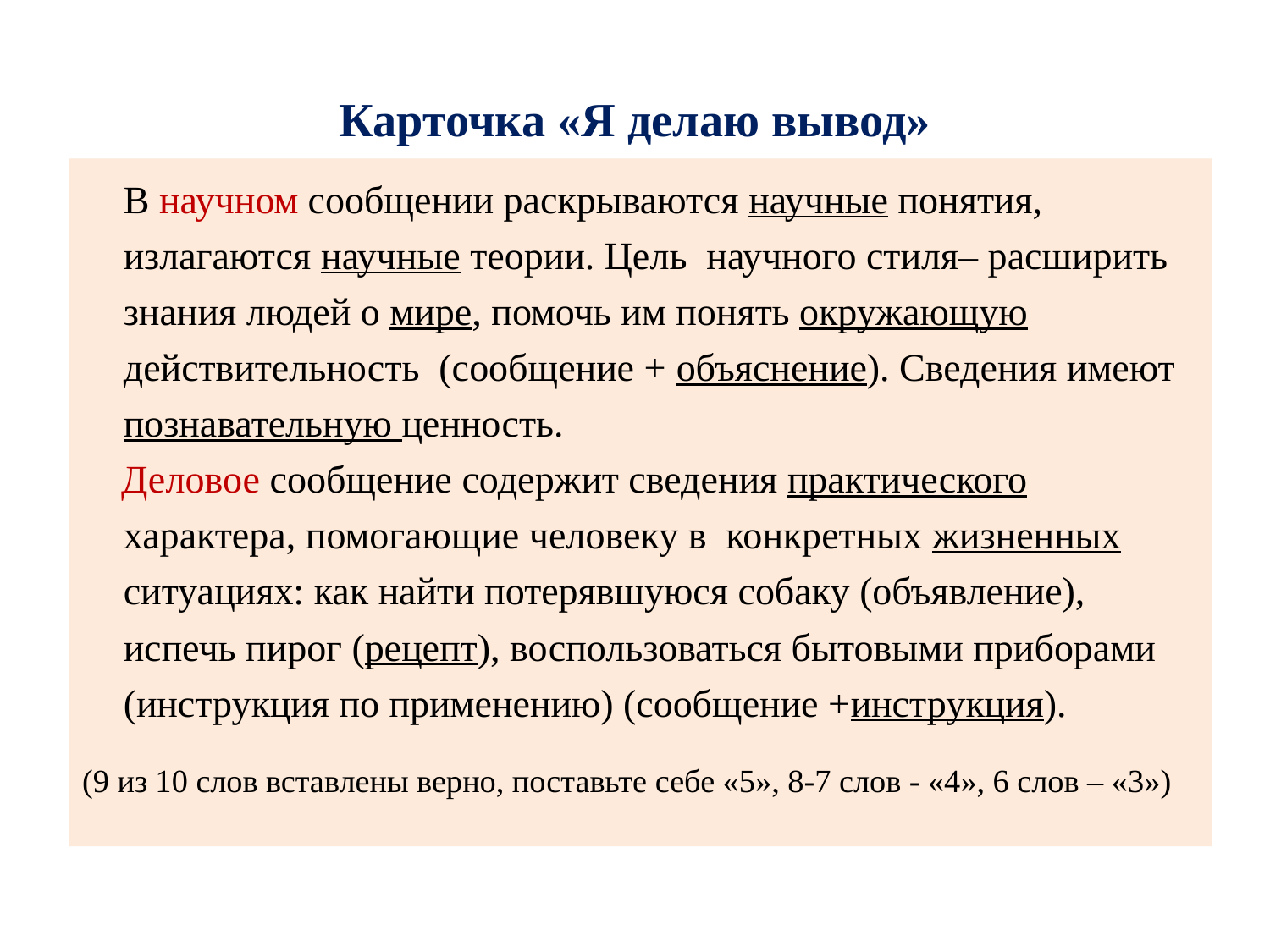

# Карточка «Я делаю вывод»
	В научном сообщении раскрываются научные понятия,
 	излагаются научные теории. Цель  научного стиля– расширить знания людей о мире, помочь им понять окружающую действительность  (сообщение + объяснение). Сведения имеют познавательную ценность.
    Деловое сообщение содержит сведения практического характера, помогающие человеку в  конкретных жизненных  ситуациях: как найти потерявшуюся собаку (объявление), испечь пирог (рецепт), воспользоваться бытовыми приборами (инструкция по применению) (сообщение +инструкция).

(9 из 10 слов вставлены верно, поставьте себе «5», 8-7 слов - «4», 6 слов – «3»)